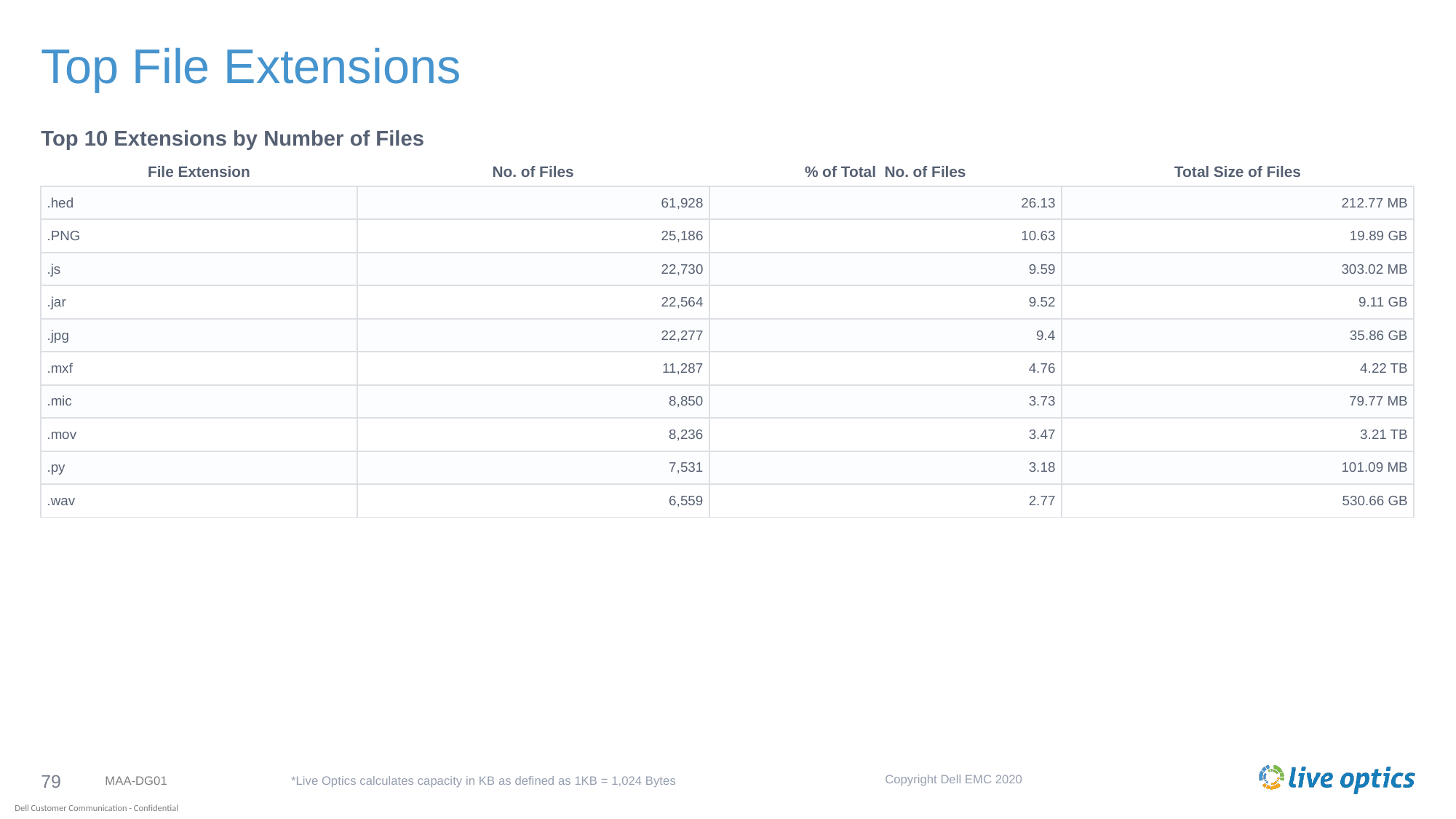

# Top File Extensions
Top 10 Extensions by Number of Files
| File Extension | No. of Files | % of Total No. of Files | Total Size of Files |
| --- | --- | --- | --- |
| .hed | 61,928 | 26.13 | 212.77 MB |
| .PNG | 25,186 | 10.63 | 19.89 GB |
| .js | 22,730 | 9.59 | 303.02 MB |
| .jar | 22,564 | 9.52 | 9.11 GB |
| .jpg | 22,277 | 9.4 | 35.86 GB |
| .mxf | 11,287 | 4.76 | 4.22 TB |
| .mic | 8,850 | 3.73 | 79.77 MB |
| .mov | 8,236 | 3.47 | 3.21 TB |
| .py | 7,531 | 3.18 | 101.09 MB |
| .wav | 6,559 | 2.77 | 530.66 GB |